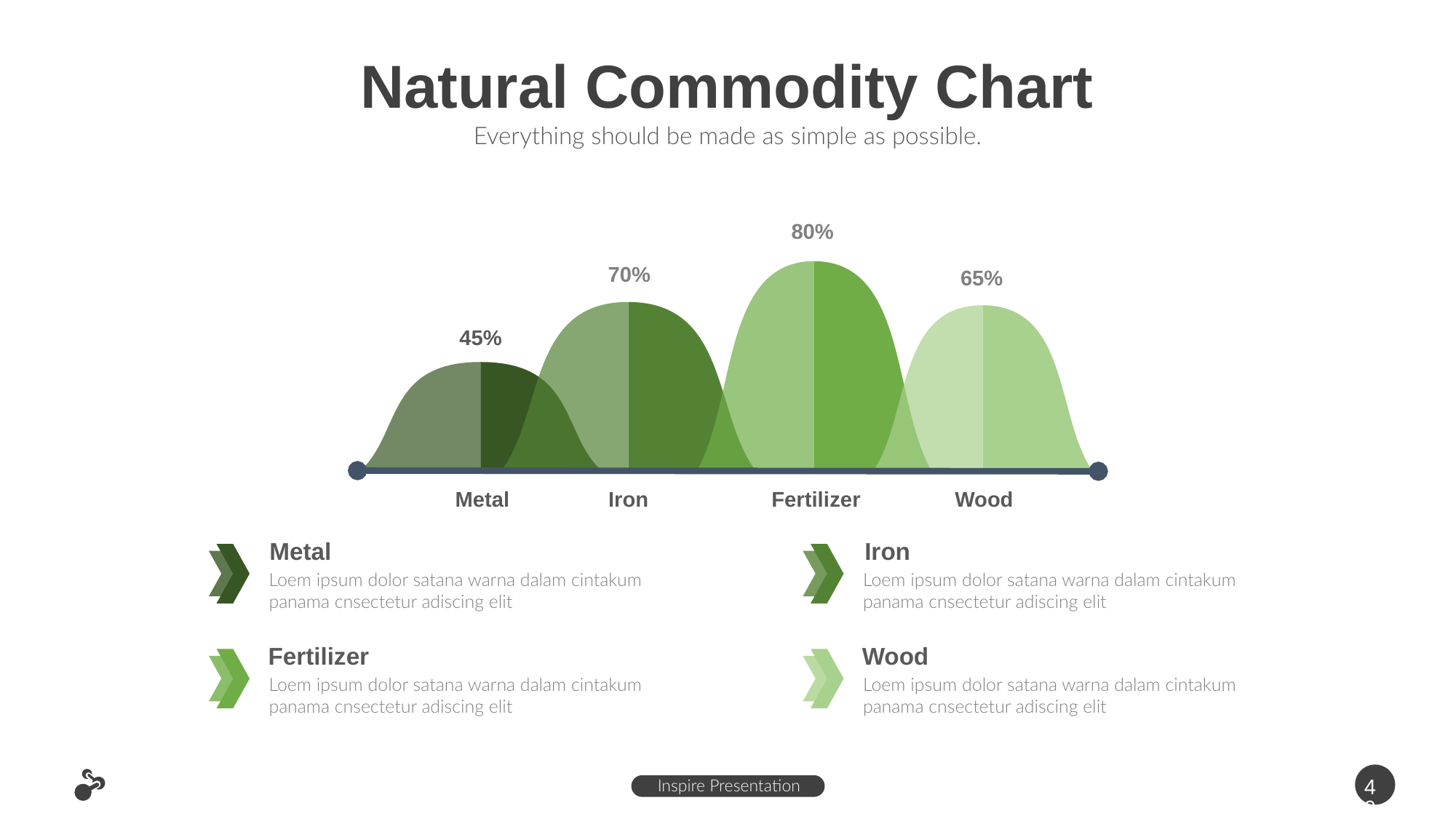

Natural Commodity Chart
Everything should be made as simple as possible.
80%
70%
65%

45%

Metal
Iron
Fertilizer
Wood
Metal
Loem ipsum dolor satana warna dalam cintakum panama cnsectetur adiscing elit
Iron
Loem ipsum dolor satana warna dalam cintakum panama cnsectetur adiscing elit

Fertilizer
Loem ipsum dolor satana warna dalam cintakum panama cnsectetur adiscing elit
Wood
Loem ipsum dolor satana warna dalam cintakum panama cnsectetur adiscing elit

49

Inspire Presentation